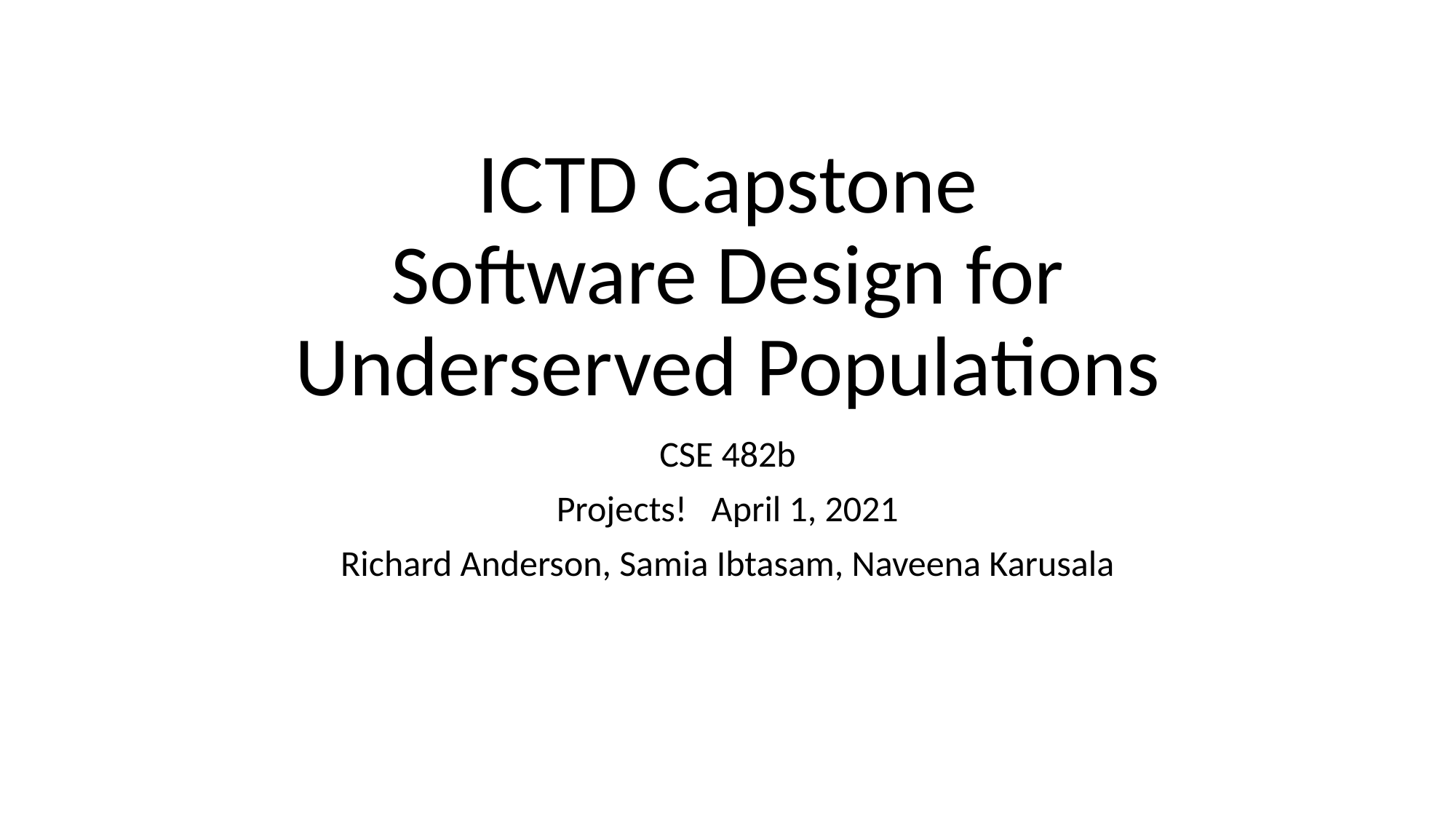

# ICTD Capstone Software Design for Underserved Populations
CSE 482b
Projects!   April 1, 2021
Richard Anderson, Samia Ibtasam, Naveena Karusala